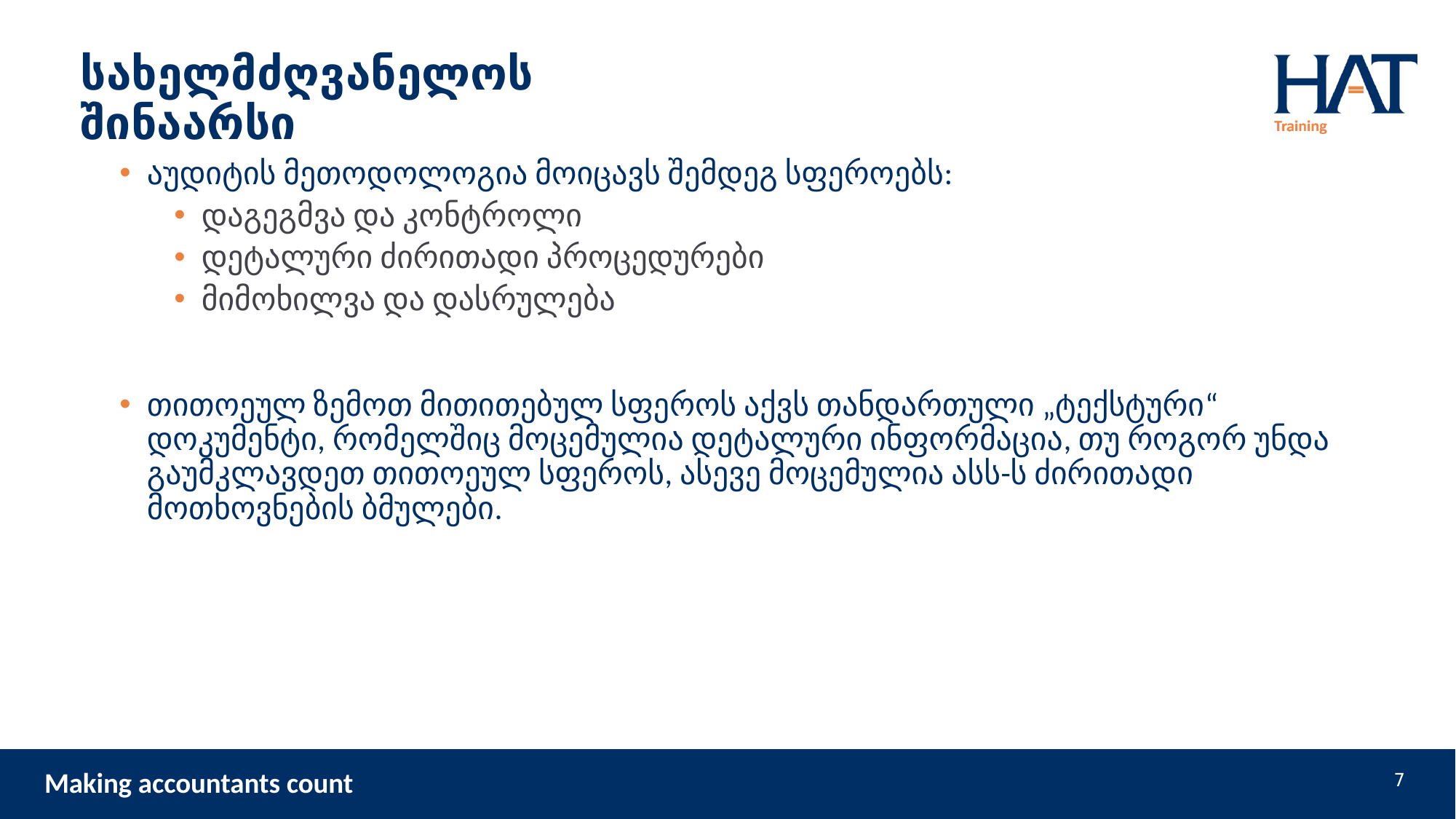

# სახელმძღვანელოს შინაარსი
აუდიტის მეთოდოლოგია მოიცავს შემდეგ სფეროებს:
დაგეგმვა და კონტროლი
დეტალური ძირითადი პროცედურები
მიმოხილვა და დასრულება

თითოეულ ზემოთ მითითებულ სფეროს აქვს თანდართული „ტექსტური“ დოკუმენტი, რომელშიც მოცემულია დეტალური ინფორმაცია, თუ როგორ უნდა გაუმკლავდეთ თითოეულ სფეროს, ასევე მოცემულია ასს-ს ძირითადი მოთხოვნების ბმულები.
7